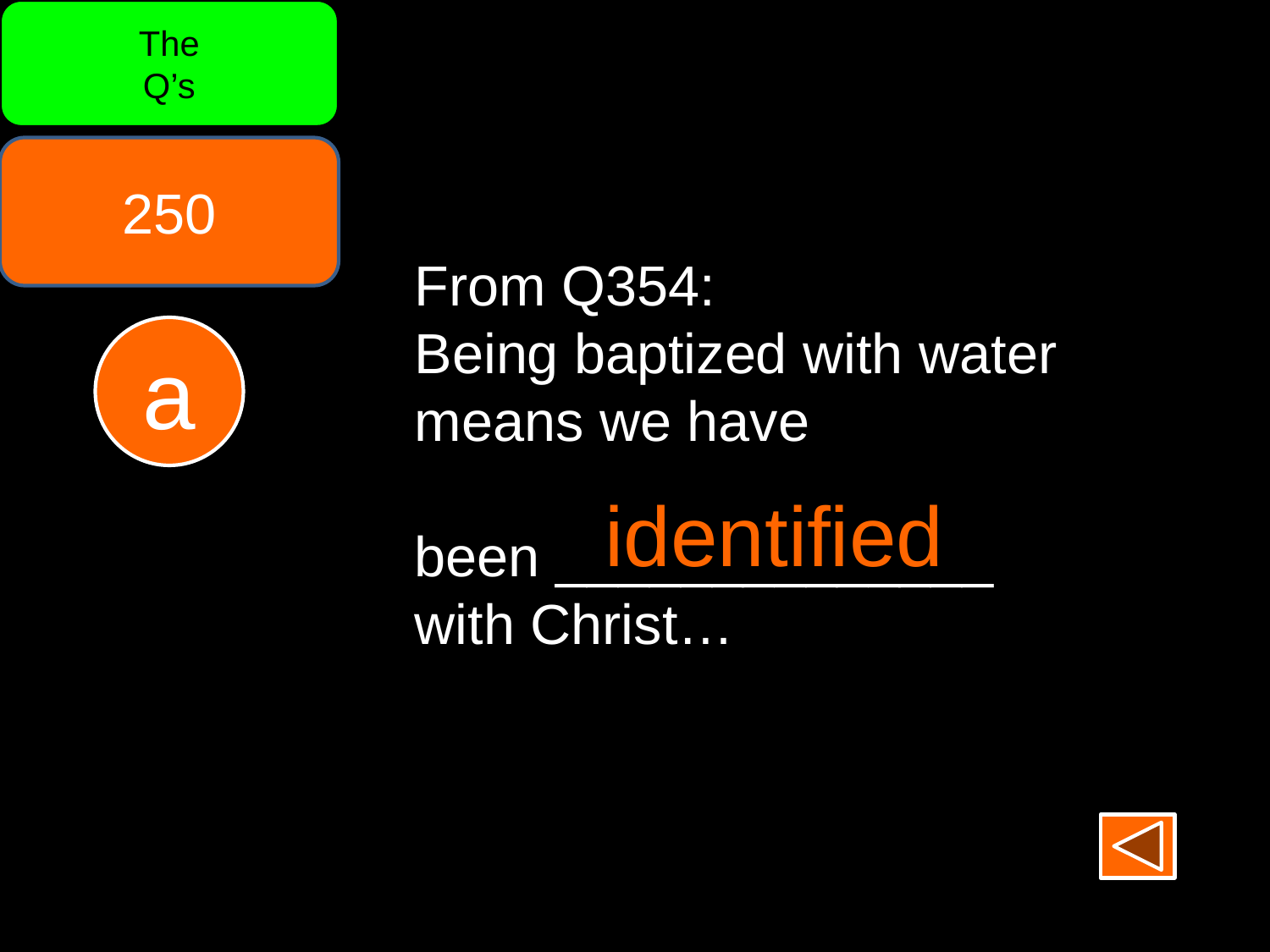

The
Q’s
250
From Q354:
Being baptized with water means we have

been ______________
with Christ…
a
identified